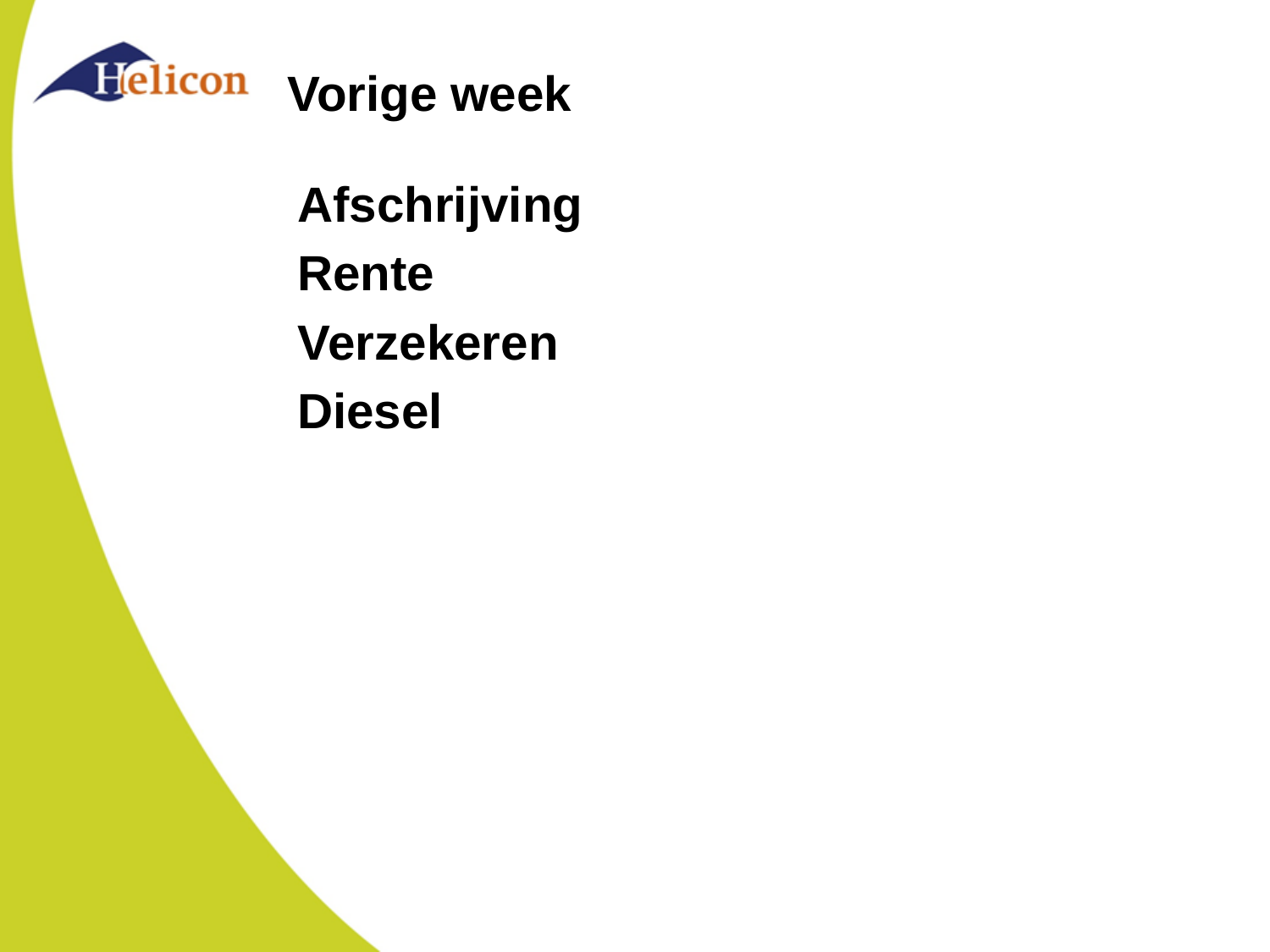

# Vorige week
Afschrijving
Rente
Verzekeren
Diesel